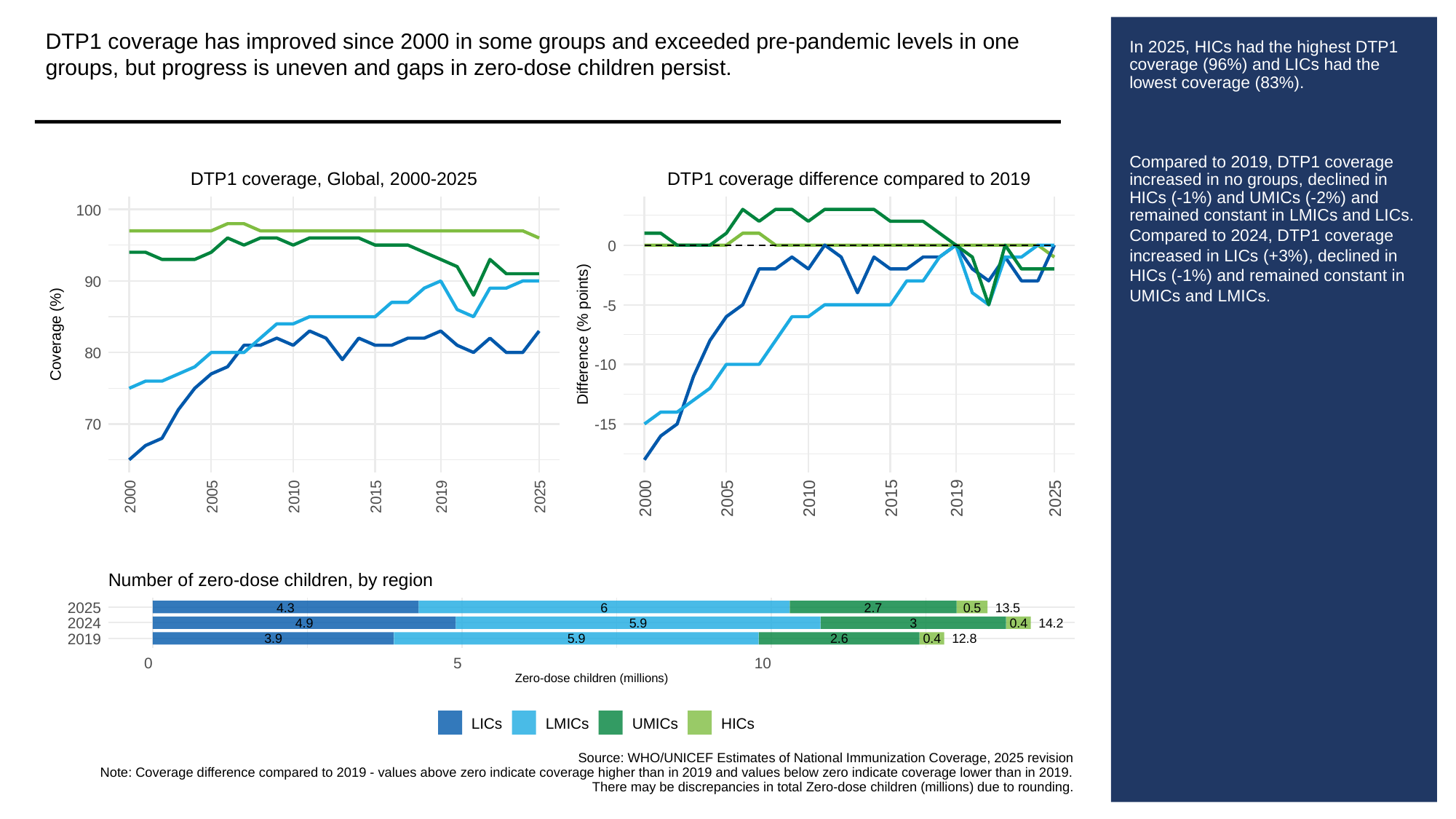

DTP1 coverage has improved since 2000 in some groups and exceeded pre-pandemic levels in one groups, but progress is uneven and gaps in zero-dose children persist.
# In 2025, HICs had the highest DTP1 coverage (96%) and LICs had the lowest coverage (83%).

Compared to 2019, DTP1 coverage increased in no groups, declined in HICs (-1%) and UMICs (-2%) and remained constant in LMICs and LICs.
Compared to 2024, DTP1 coverage increased in LICs (+3%), declined in HICs (-1%) and remained constant in UMICs and LMICs.

DTP1 coverage, Global, 2000-2025
DTP1 coverage difference compared to 2019

100

0

90

-5

Coverage (%)
Difference (% points)

80

-10

70
-15

2000
2005
2010
2015
2019
2025
2000
2005
2010
2015
2019
2025
Number of zero-dose children, by region

2025
4.3
6
2.7
0.5
13.5

2024
4.9
5.9
3
0.4
14.2

2019
3.9
5.9
2.6
0.4
12.8

0
5
10
Zero-dose children (millions)

LICs
LMICs
UMICs
HICs
Source: WHO/UNICEF Estimates of National Immunization Coverage, 2025 revision
Note: Coverage difference compared to 2019 - values above zero indicate coverage higher than in 2019 and values below zero indicate coverage lower than in 2019.
There may be discrepancies in total Zero-dose children (millions) due to rounding.